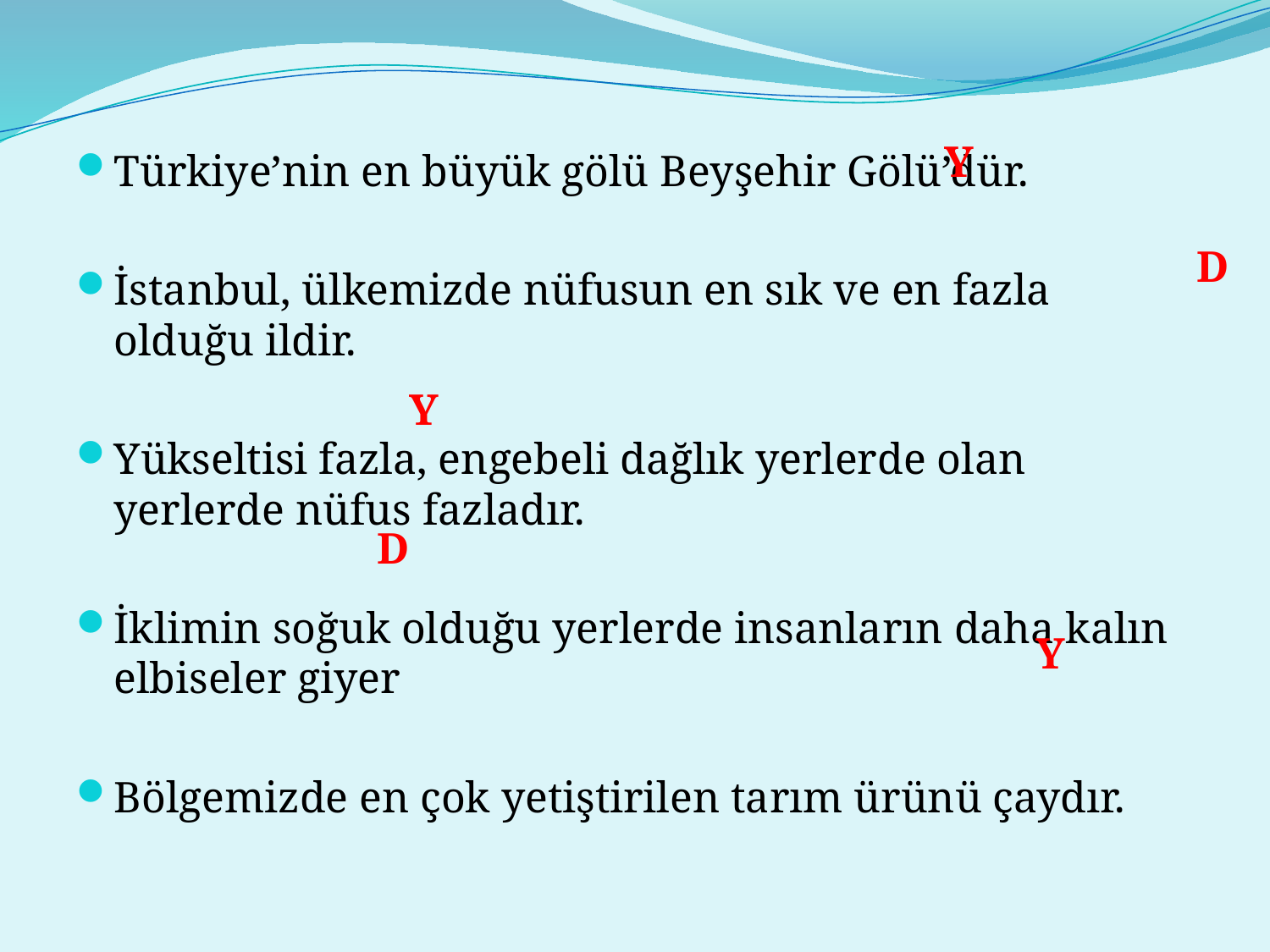

Türkiye’nin en büyük gölü Beyşehir Gölü’dür.

İstanbul, ülkemizde nüfusun en sık ve en fazla olduğu ildir.

Yükseltisi fazla, engebeli dağlık yerlerde olan yerlerde nüfus fazladır.

İklimin soğuk olduğu yerlerde insanların daha kalın elbiseler giyer

Bölgemizde en çok yetiştirilen tarım ürünü çaydır.

Y
D
Y
D
Y